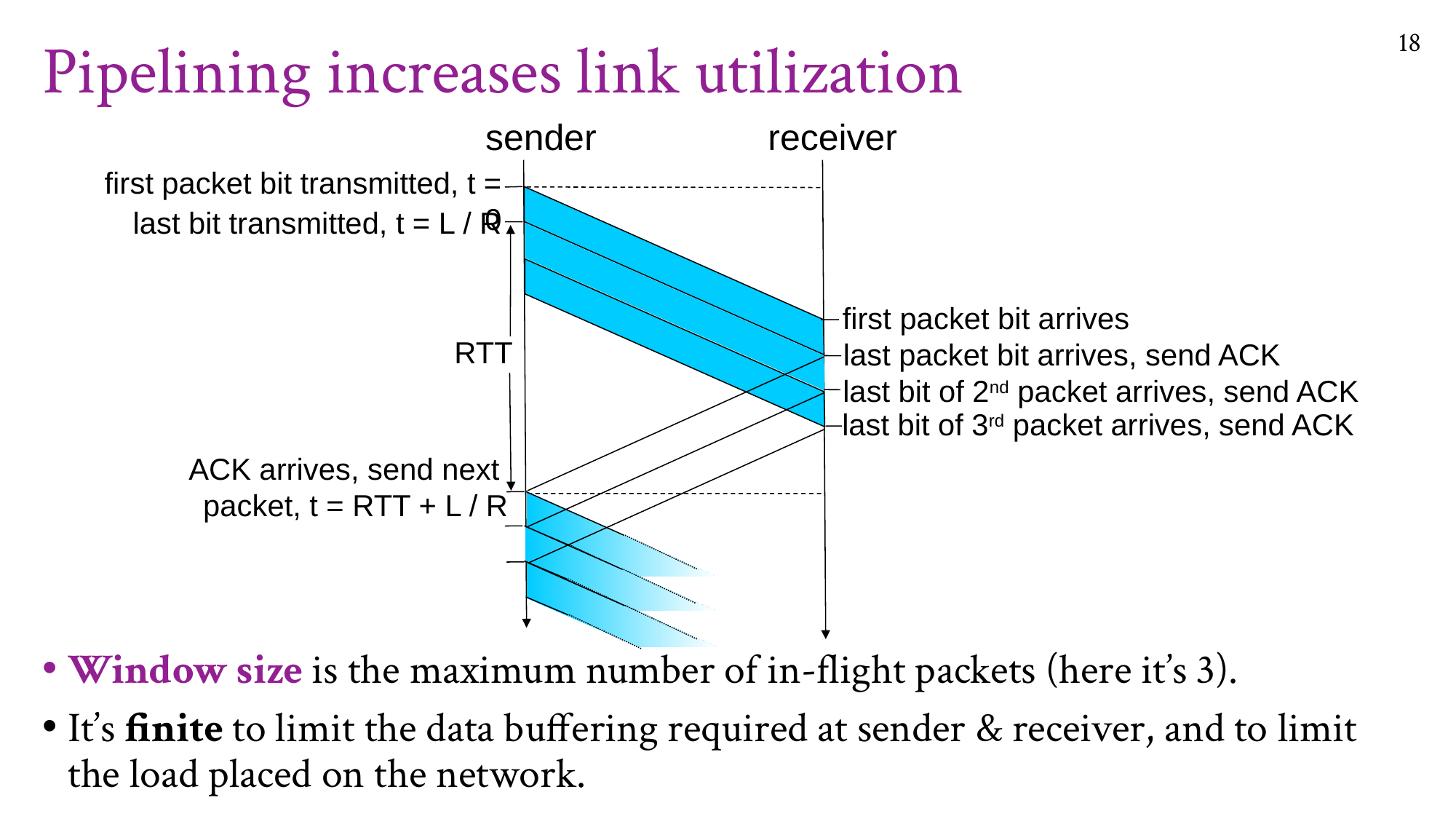

# Pipelining increases link utilization
sender
receiver

first packet bit transmitted, t = 0

last bit transmitted, t = L / R

first packet bit arrives

RTT
last packet bit arrives, send ACK

last bit of 2nd packet arrives, send ACK

last bit of 3rd packet arrives, send ACK

ACK arrives, send next
packet, t = RTT + L / R

Window size is the maximum number of in-flight packets (here it’s 3).
It’s finite to limit the data buffering required at sender & receiver, and to limit the load placed on the network.